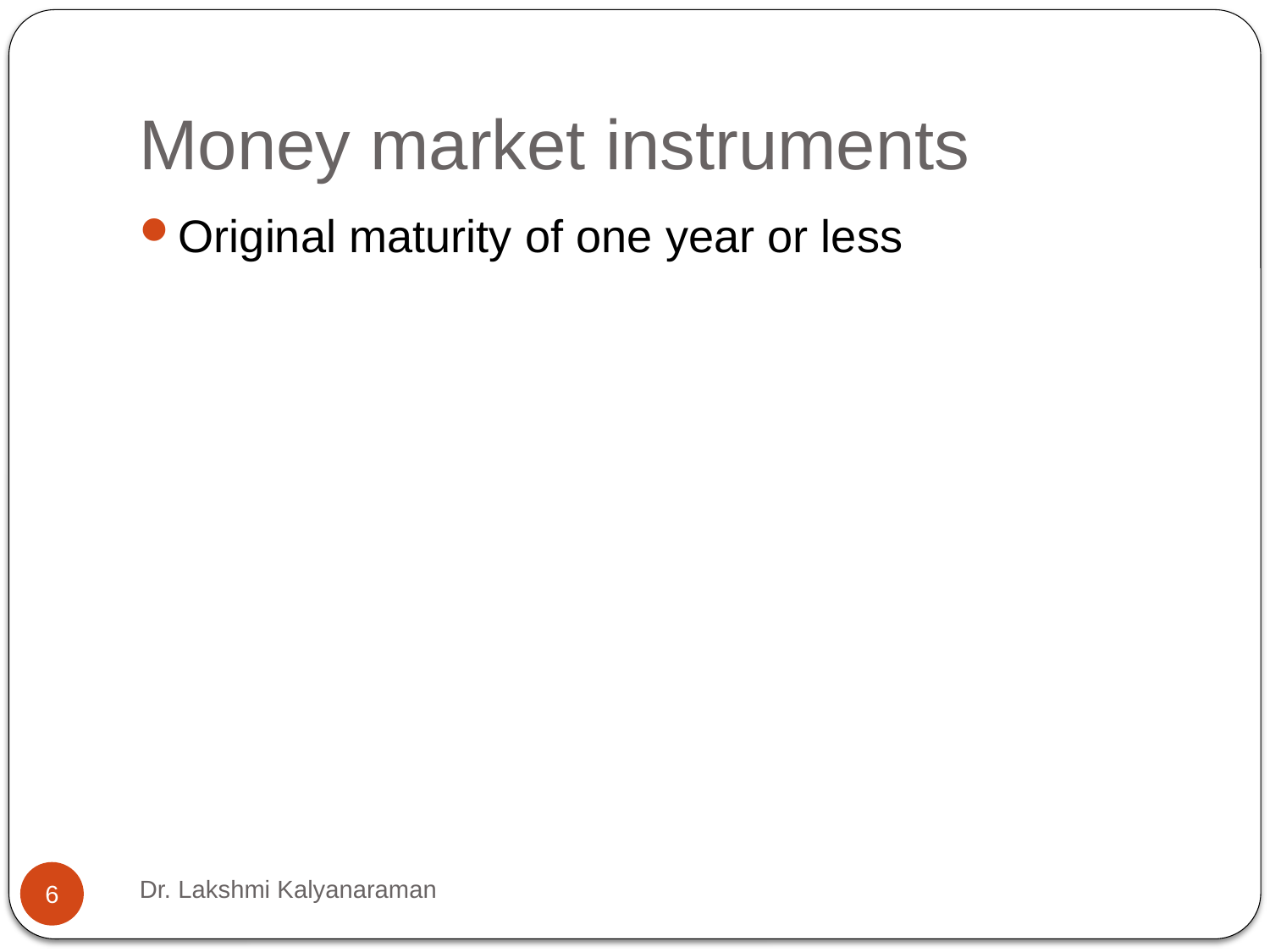

# Money market instruments
Original maturity of one year or less
Dr. Lakshmi Kalyanaraman
6